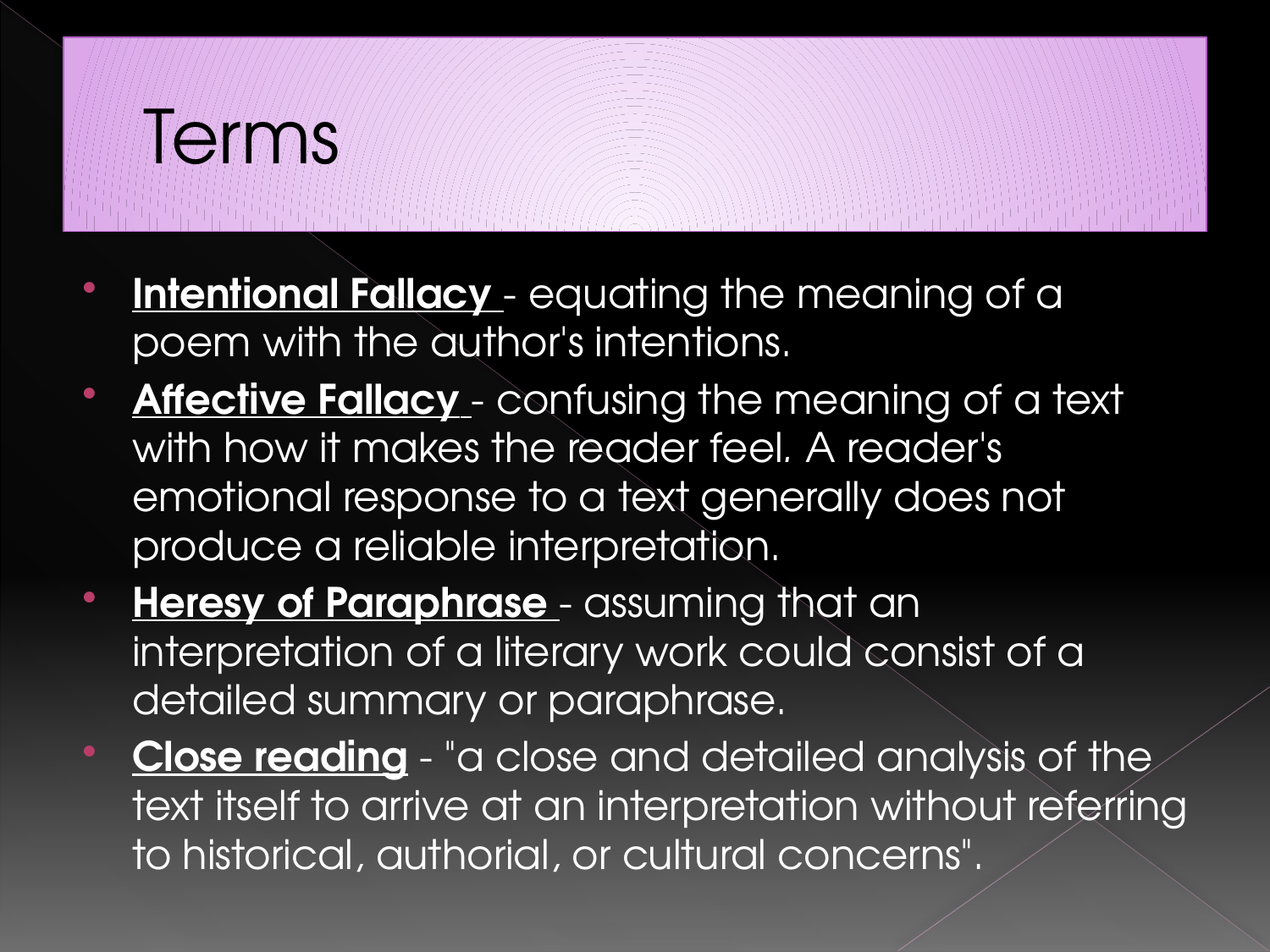

# Terms
Intentional Fallacy - equating the meaning of a poem with the author's intentions.
Affective Fallacy - confusing the meaning of a text with how it makes the reader feel. A reader's emotional response to a text generally does not produce a reliable interpretation.
Heresy of Paraphrase - assuming that an interpretation of a literary work could consist of a detailed summary or paraphrase.
Close reading - "a close and detailed analysis of the text itself to arrive at an interpretation without referring to historical, authorial, or cultural concerns".